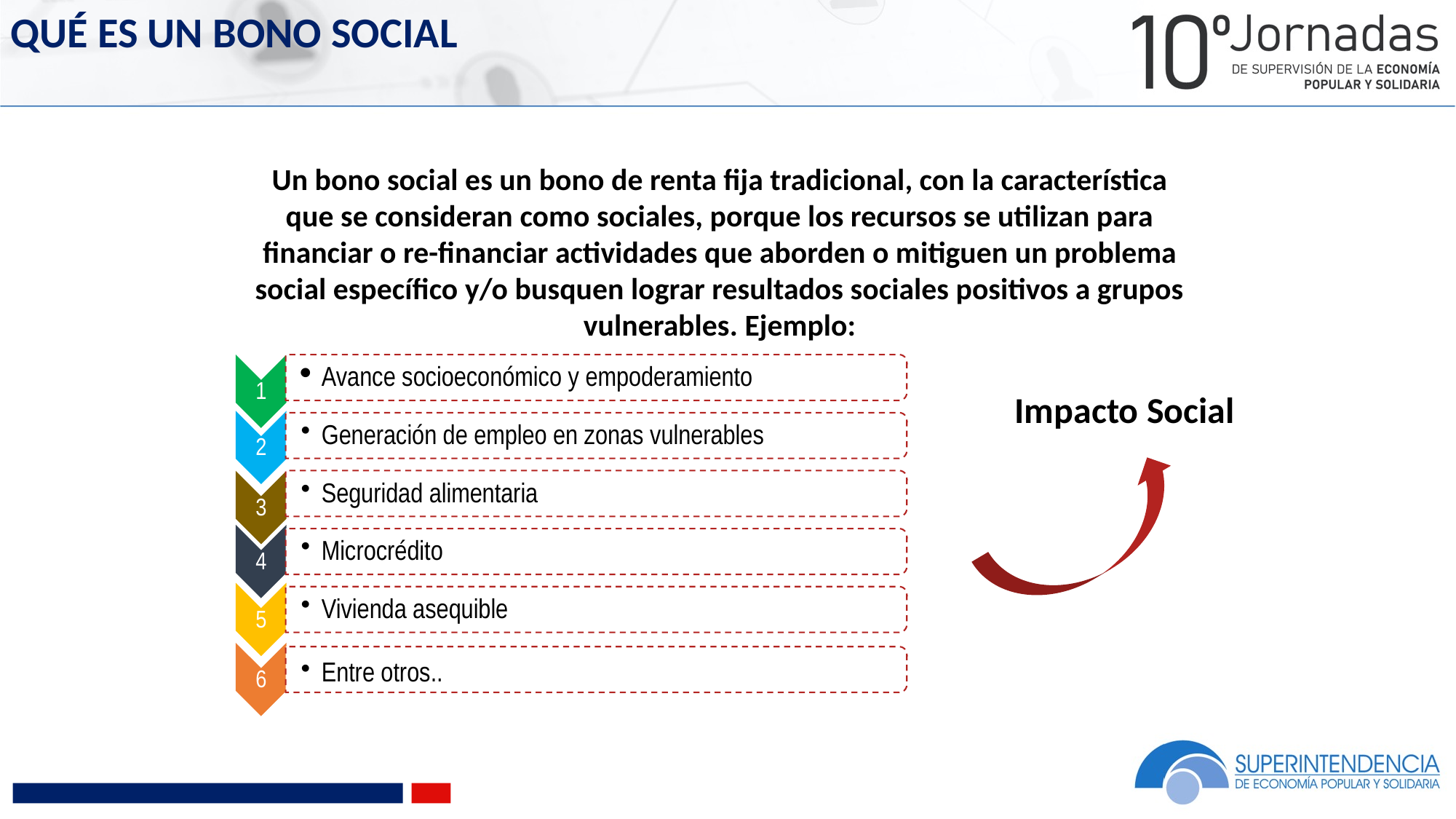

QUÉ ES UN BONO SOCIAL
Un bono social es un bono de renta fija tradicional, con la característica que se consideran como sociales, porque los recursos se utilizan para financiar o re-financiar actividades que aborden o mitiguen un problema social específico y/o busquen lograr resultados sociales positivos a grupos vulnerables. Ejemplo:
1
Avance socioeconómico y empoderamiento
2
Generación de empleo en zonas vulnerables
3
Seguridad alimentaria
4
Microcrédito
5
Vivienda asequible
6

Entre otros..
Impacto Social